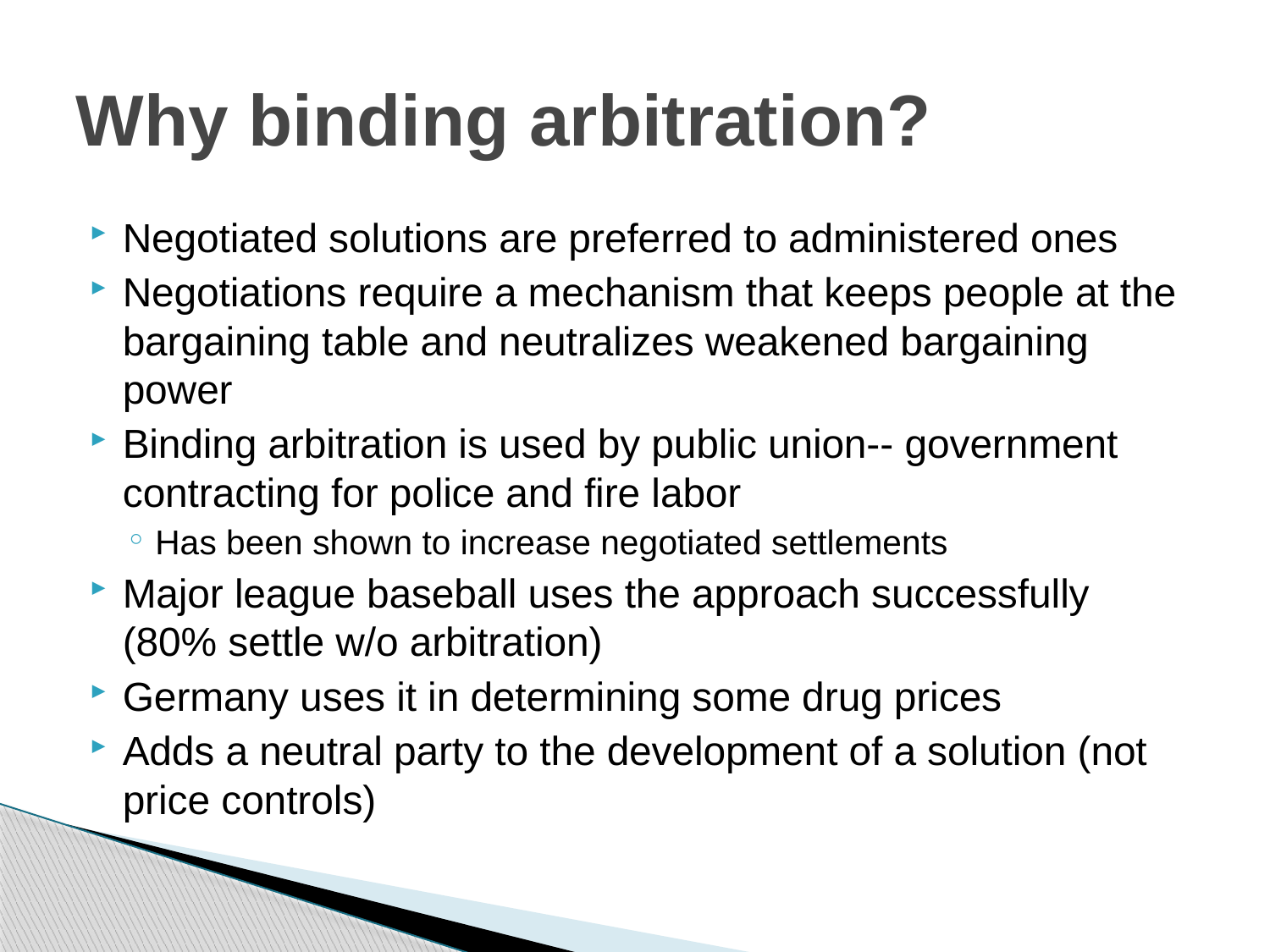

# Why binding arbitration?
Negotiated solutions are preferred to administered ones
Negotiations require a mechanism that keeps people at the bargaining table and neutralizes weakened bargaining power
Binding arbitration is used by public union-- government contracting for police and fire labor
Has been shown to increase negotiated settlements
Major league baseball uses the approach successfully (80% settle w/o arbitration)
Germany uses it in determining some drug prices
Adds a neutral party to the development of a solution (not price controls)